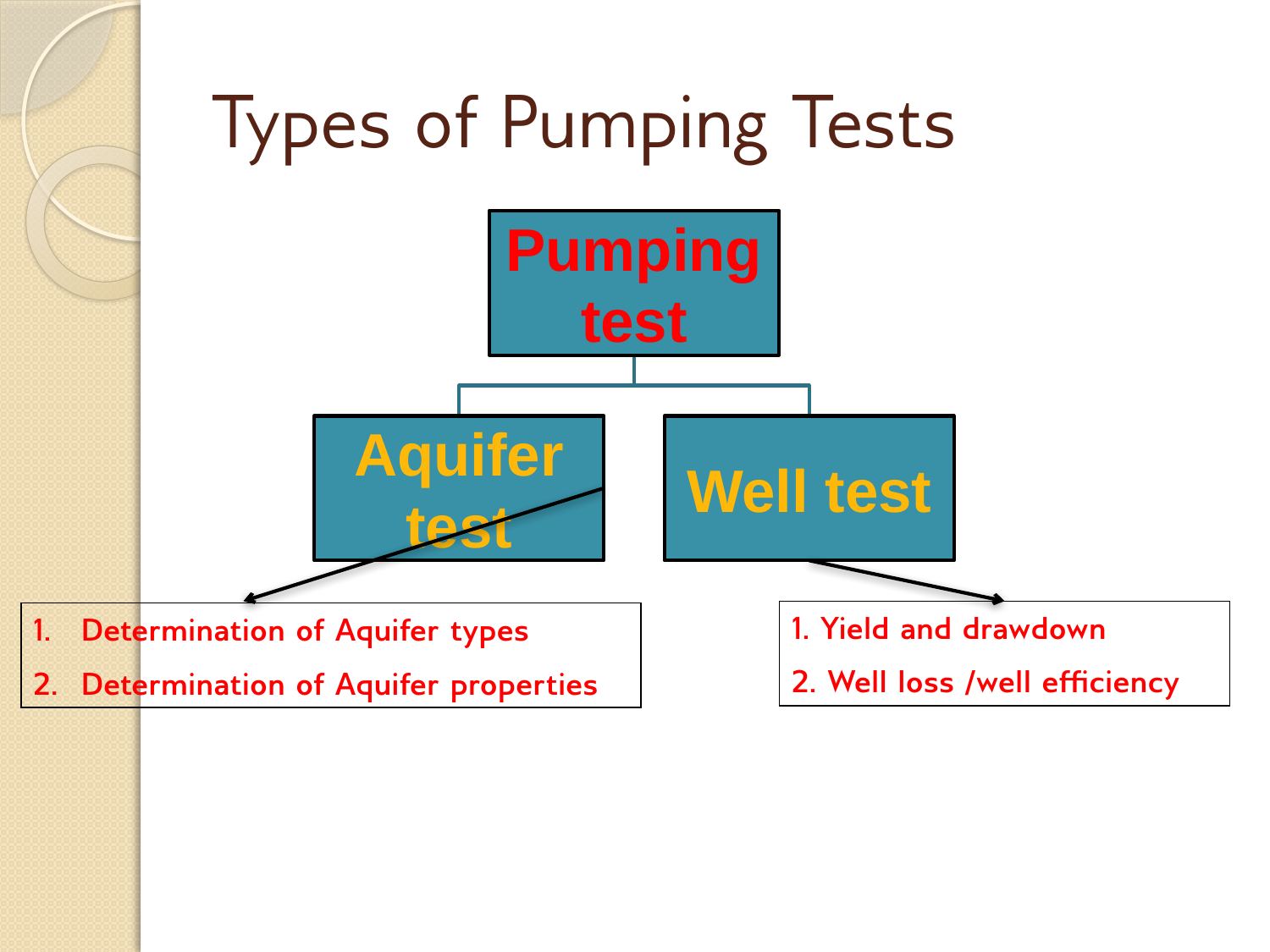

# Types of Pumping Tests
Pumping test

Aquifer test
Well test
1. Yield and drawdown
2. Well loss /well efficiency
Determination of Aquifer types
Determination of Aquifer properties